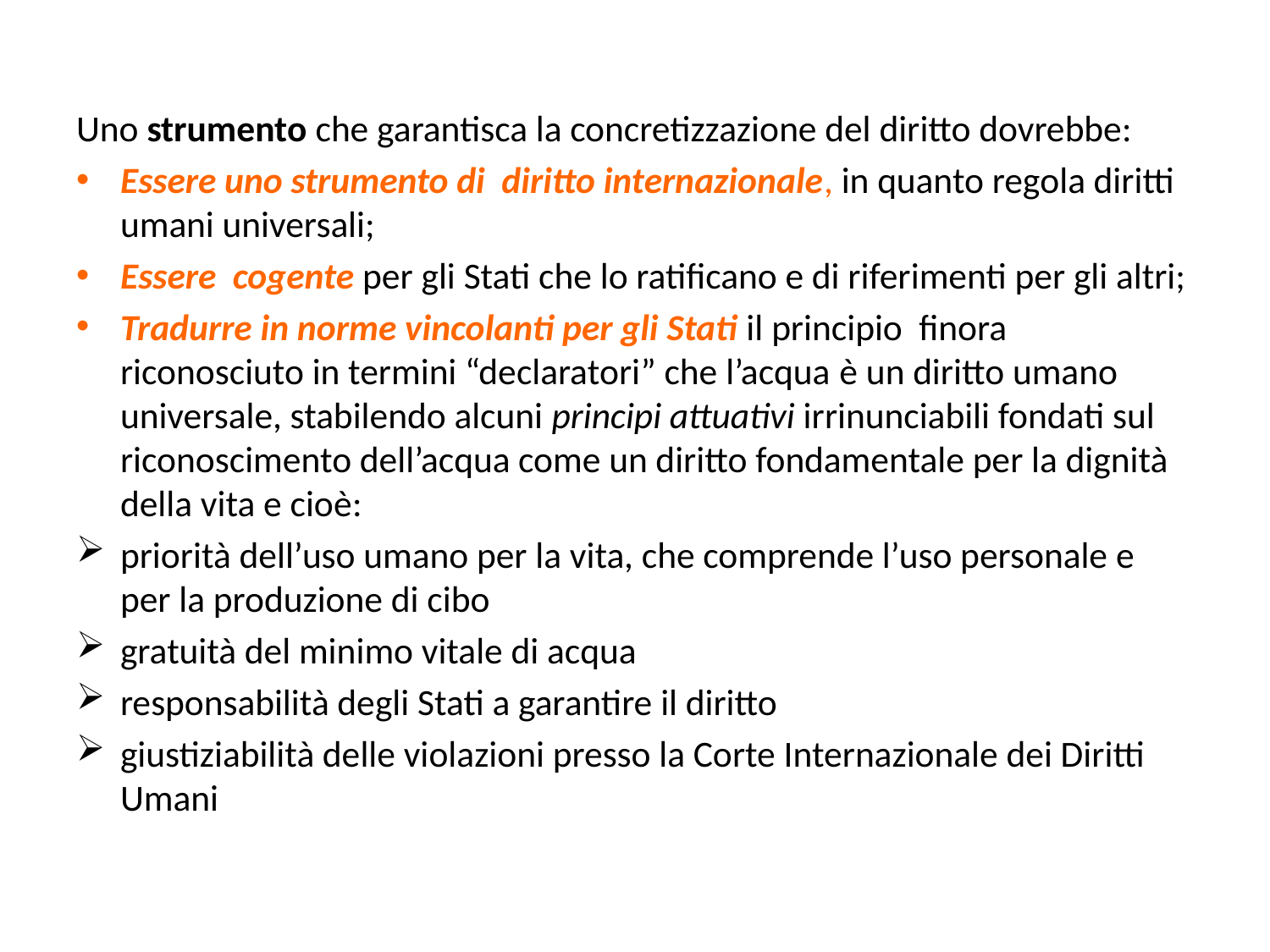

Uno strumento che garantisca la concretizzazione del diritto dovrebbe:
Essere uno strumento di  diritto internazionale, in quanto regola diritti umani universali;
Essere  cogente per gli Stati che lo ratificano e di riferimenti per gli altri;
Tradurre in norme vincolanti per gli Stati il principio  finora riconosciuto in termini “declaratori” che l’acqua è un diritto umano universale, stabilendo alcuni principi attuativi irrinunciabili fondati sul riconoscimento dell’acqua come un diritto fondamentale per la dignità della vita e cioè:
priorità dell’uso umano per la vita, che comprende l’uso personale e per la produzione di cibo
gratuità del minimo vitale di acqua
responsabilità degli Stati a garantire il diritto
giustiziabilità delle violazioni presso la Corte Internazionale dei Diritti Umani